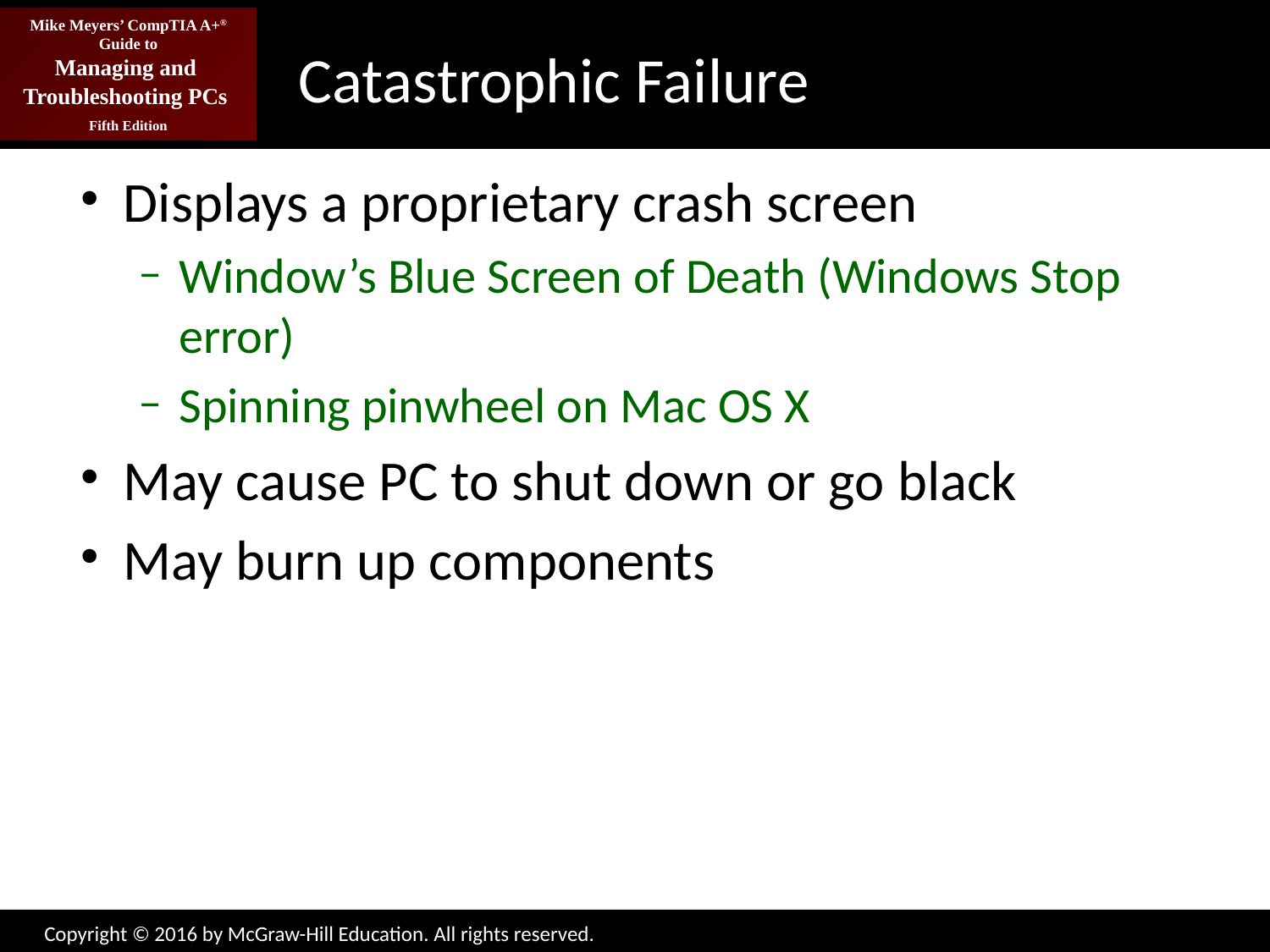

# Catastrophic Failure
Displays a proprietary crash screen
Window’s Blue Screen of Death (Windows Stop error)
Spinning pinwheel on Mac OS X
May cause PC to shut down or go black
May burn up components